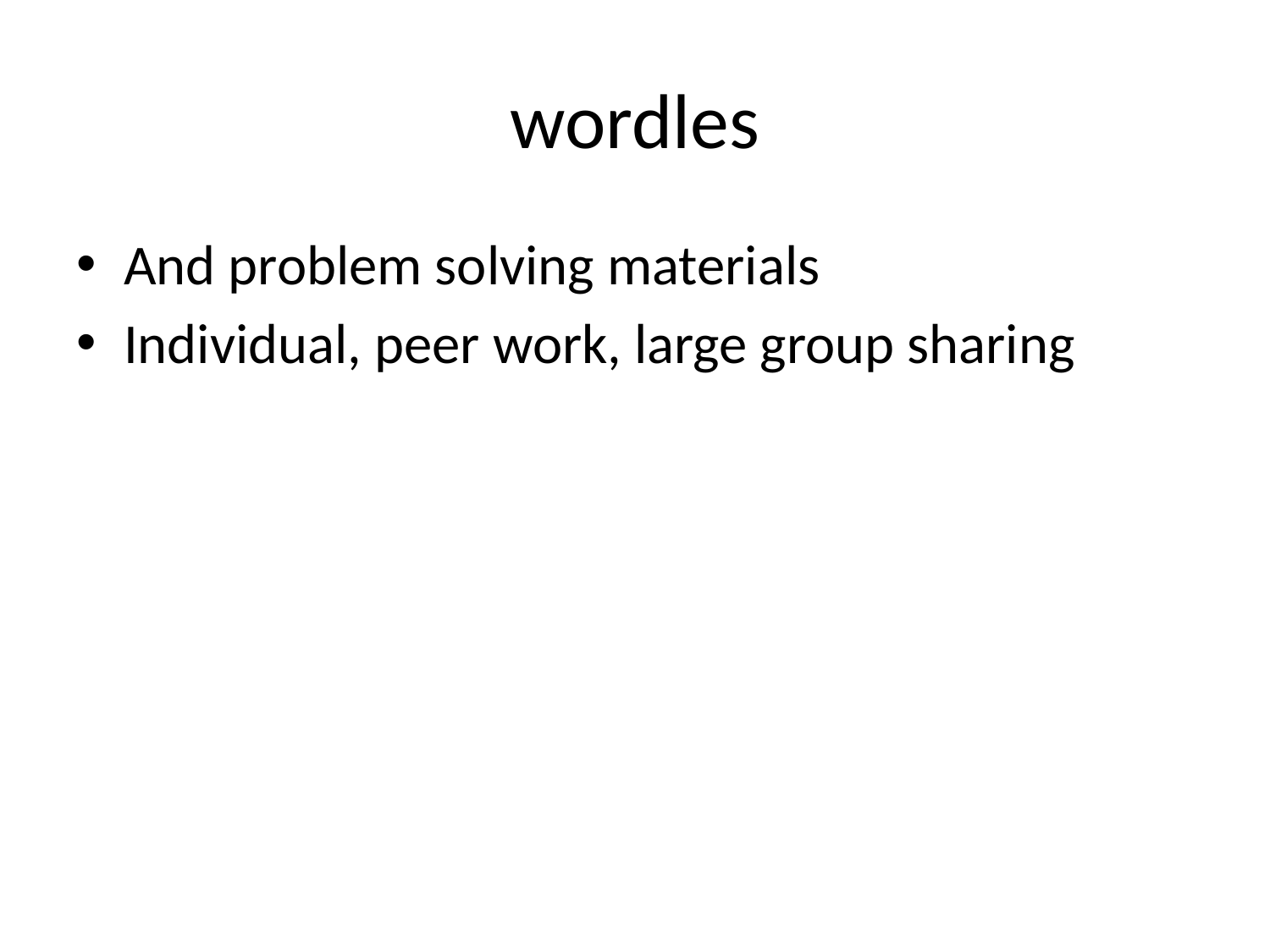

# wordles
And problem solving materials
Individual, peer work, large group sharing